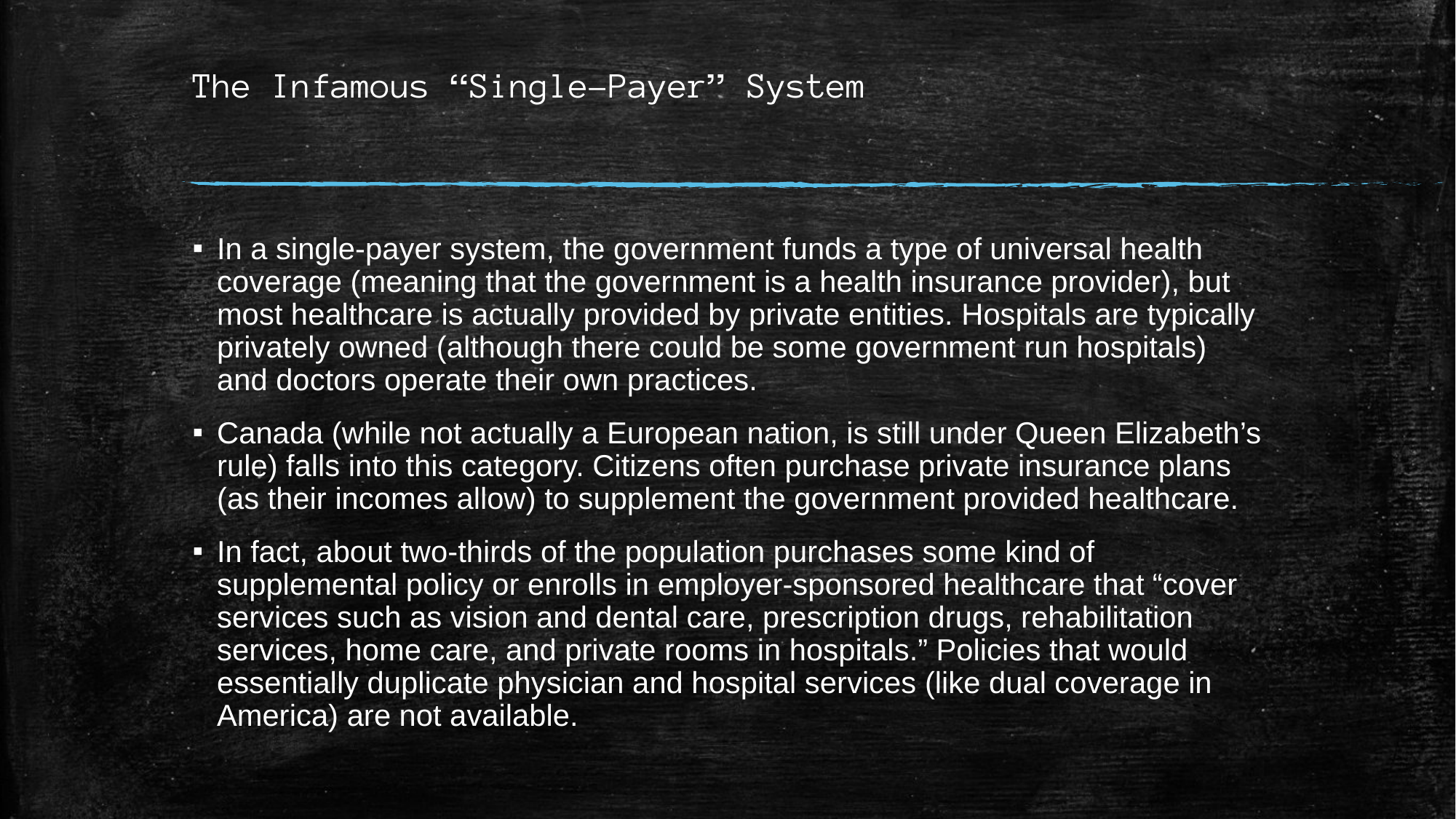

# The Infamous “Single-Payer” System
In a single-payer system, the government funds a type of universal health coverage (meaning that the government is a health insurance provider), but most healthcare is actually provided by private entities. Hospitals are typically privately owned (although there could be some government run hospitals) and doctors operate their own practices.
Canada (while not actually a European nation, is still under Queen Elizabeth’s rule) falls into this category. Citizens often purchase private insurance plans (as their incomes allow) to supplement the government provided healthcare.
In fact, about two-thirds of the population purchases some kind of supplemental policy or enrolls in employer-sponsored healthcare that “cover services such as vision and dental care, prescription drugs, rehabilitation services, home care, and private rooms in hospitals.” Policies that would essentially duplicate physician and hospital services (like dual coverage in America) are not available.